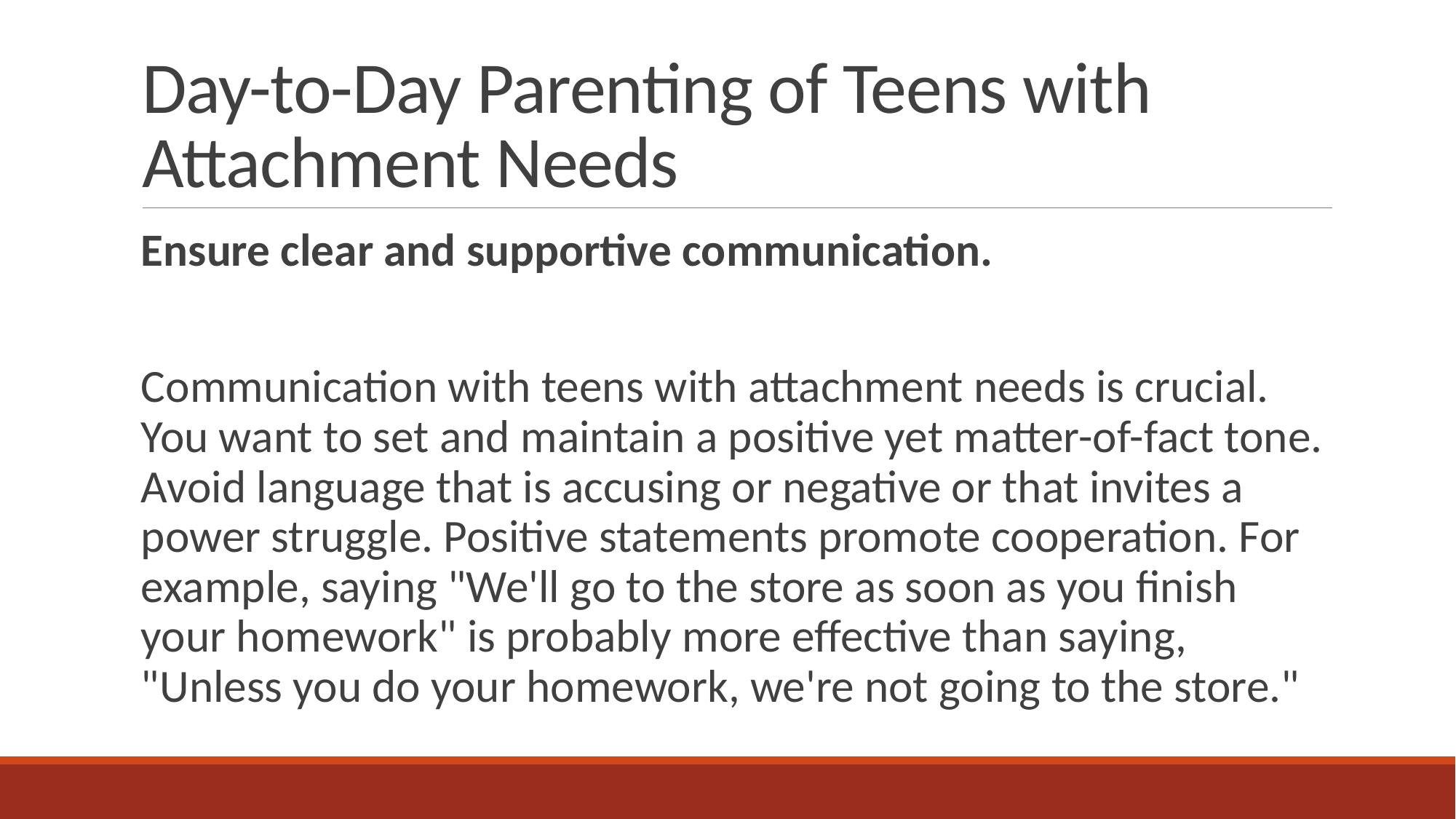

# Day-to-Day Parenting of Teens with Attachment Needs
Ensure clear and supportive communication.

Communication with teens with attachment needs is crucial. You want to set and maintain a positive yet matter-of-fact tone. Avoid language that is accusing or negative or that invites a power struggle. Positive statements promote cooperation. For example, saying "We'll go to the store as soon as you finish your homework" is probably more effective than saying, "Unless you do your homework, we're not going to the store."